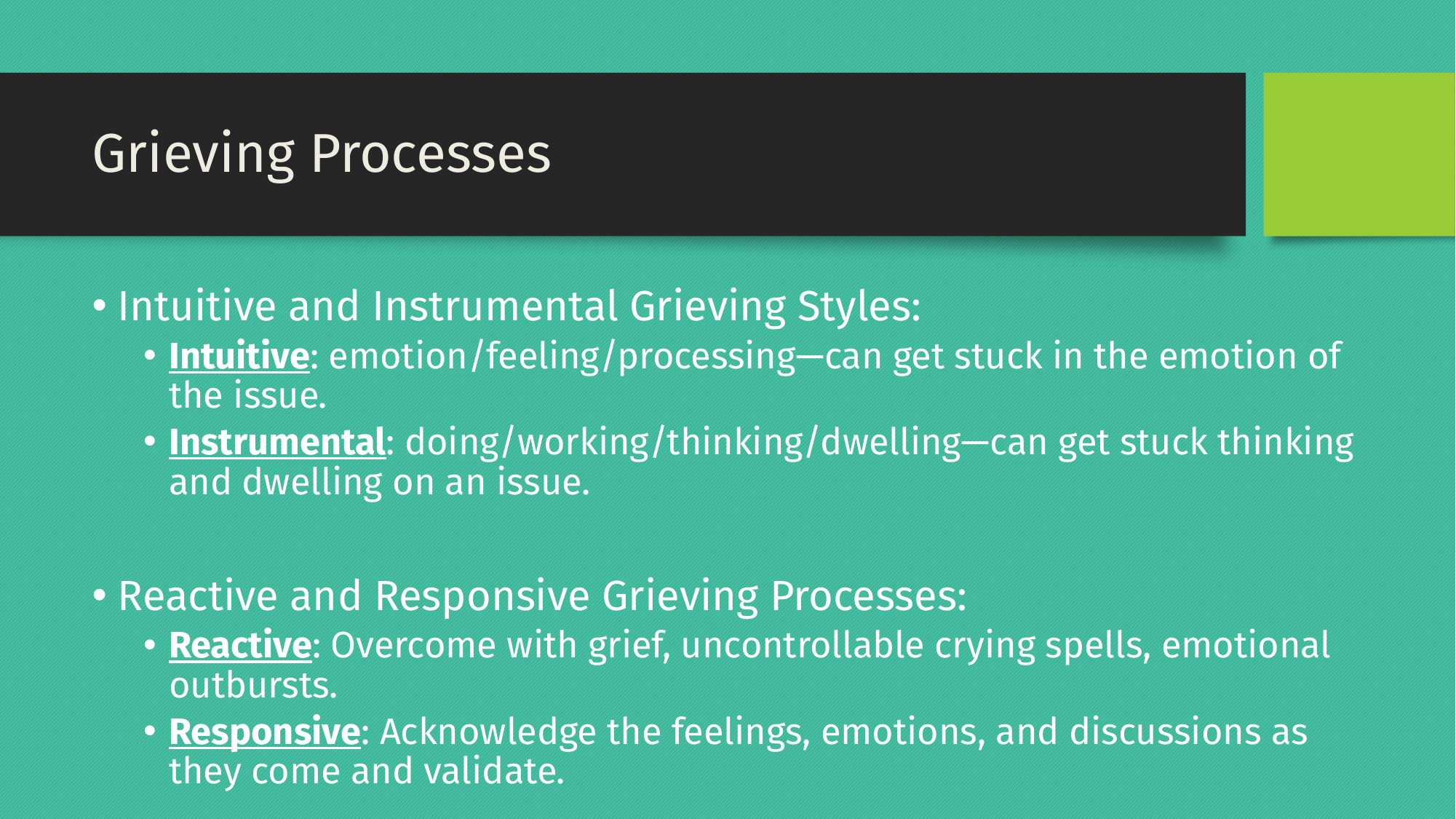

# Grieving Processes
Intuitive and Instrumental Grieving Styles:
Intuitive: emotion/feeling/processing—can get stuck in the emotion of the issue.
Instrumental: doing/working/thinking/dwelling—can get stuck thinking and dwelling on an issue.

Reactive and Responsive Grieving Processes:
Reactive: Overcome with grief, uncontrollable crying spells, emotional outbursts.
Responsive: Acknowledge the feelings, emotions, and discussions as they come and validate.